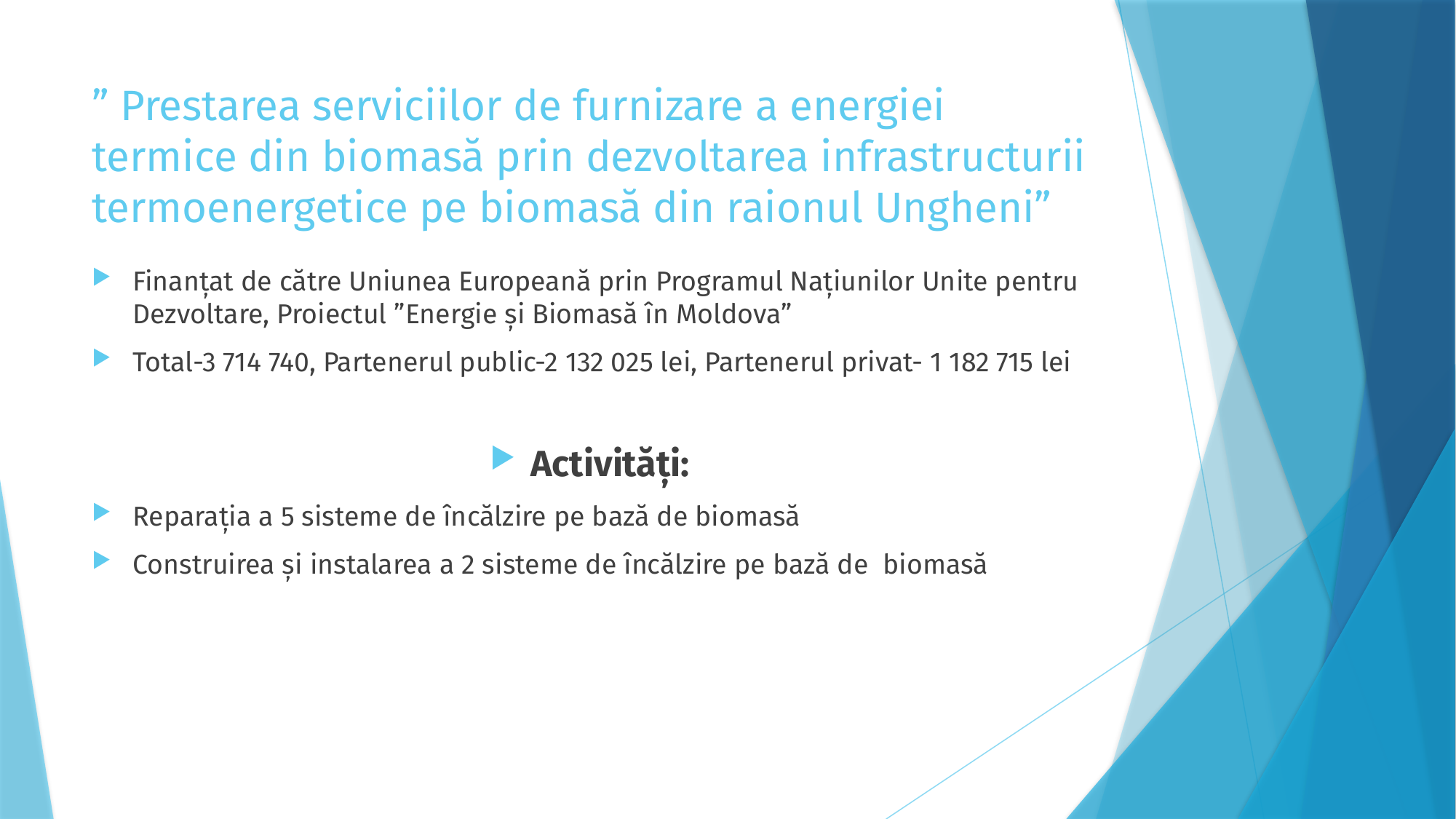

# ” Prestarea serviciilor de furnizare a energiei termice din biomasă prin dezvoltarea infrastructurii termoenergetice pe biomasă din raionul Ungheni”
Finanțat de către Uniunea Europeană prin Programul Națiunilor Unite pentru Dezvoltare, Proiectul ”Energie și Biomasă în Moldova”
Total-3 714 740, Partenerul public-2 132 025 lei, Partenerul privat- 1 182 715 lei

Activități:
Reparația a 5 sisteme de încălzire pe bază de biomasă
Construirea și instalarea a 2 sisteme de încălzire pe bază de  biomasă